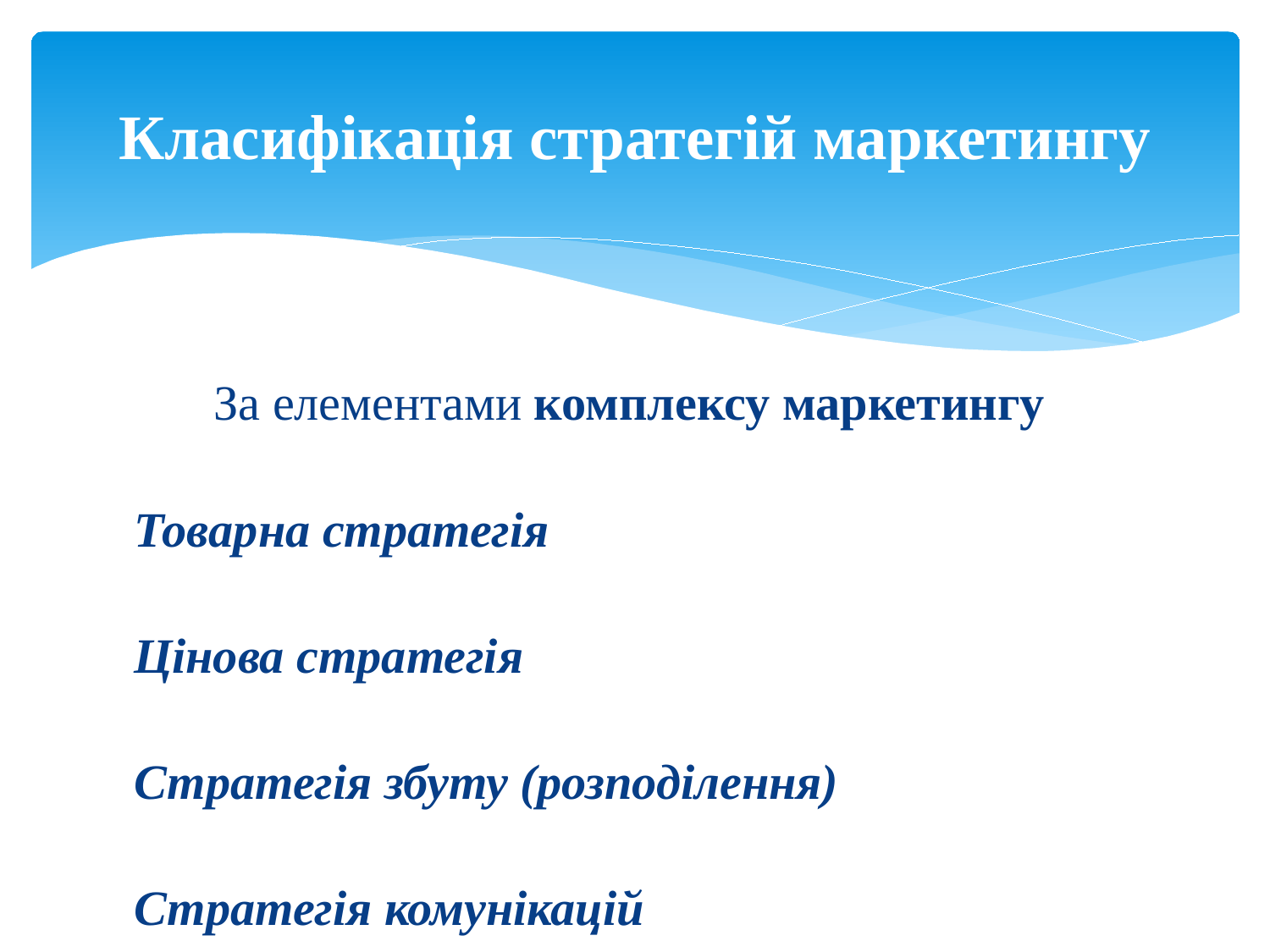

# Класифікація стратегій маркетингу
За елементами комплексу маркетингу

Товарна стратегія

Цінова стратегія

Стратегія збуту (розподілення)

Стратегія комунікацій